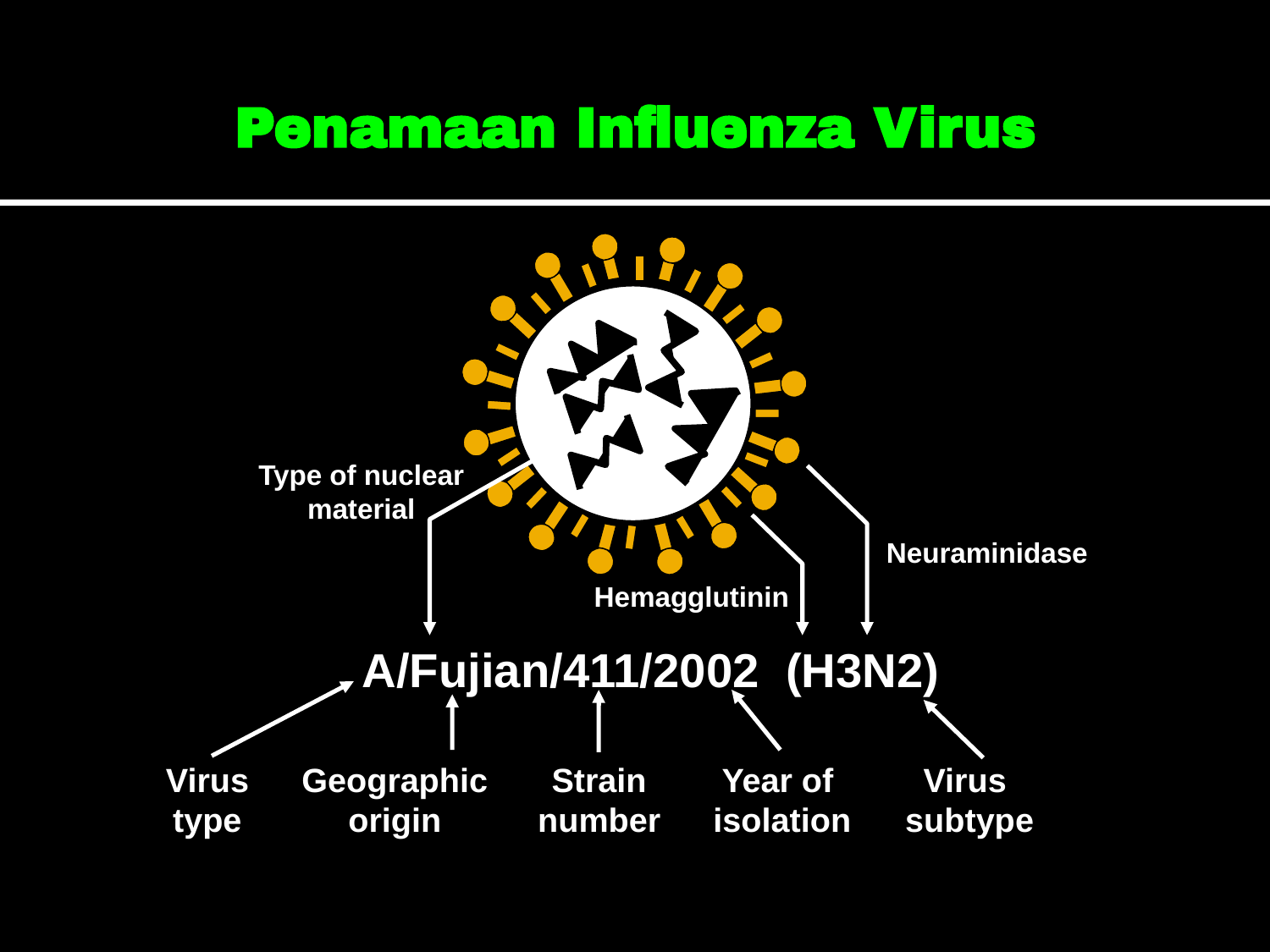

Penamaan Influenza Virus

Type of nuclear
material

Neuraminidase

Hemagglutinin
A/Fujian/411/2002  (H3N2)

Virus
type
Geographic
origin
Strain
number
Year of
isolation
Virus
subtype